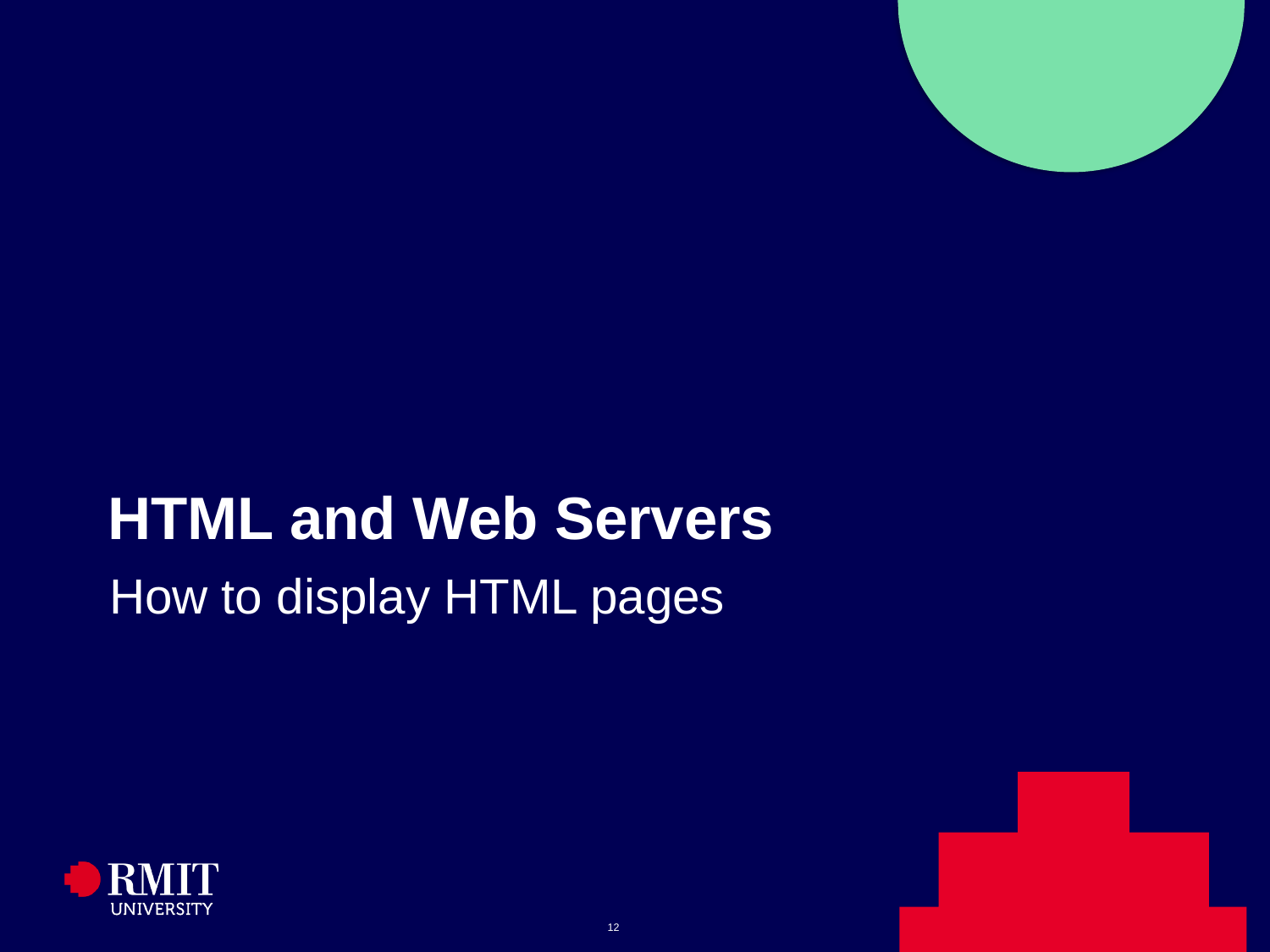

# HTML and Web Servers
How to display HTML pages